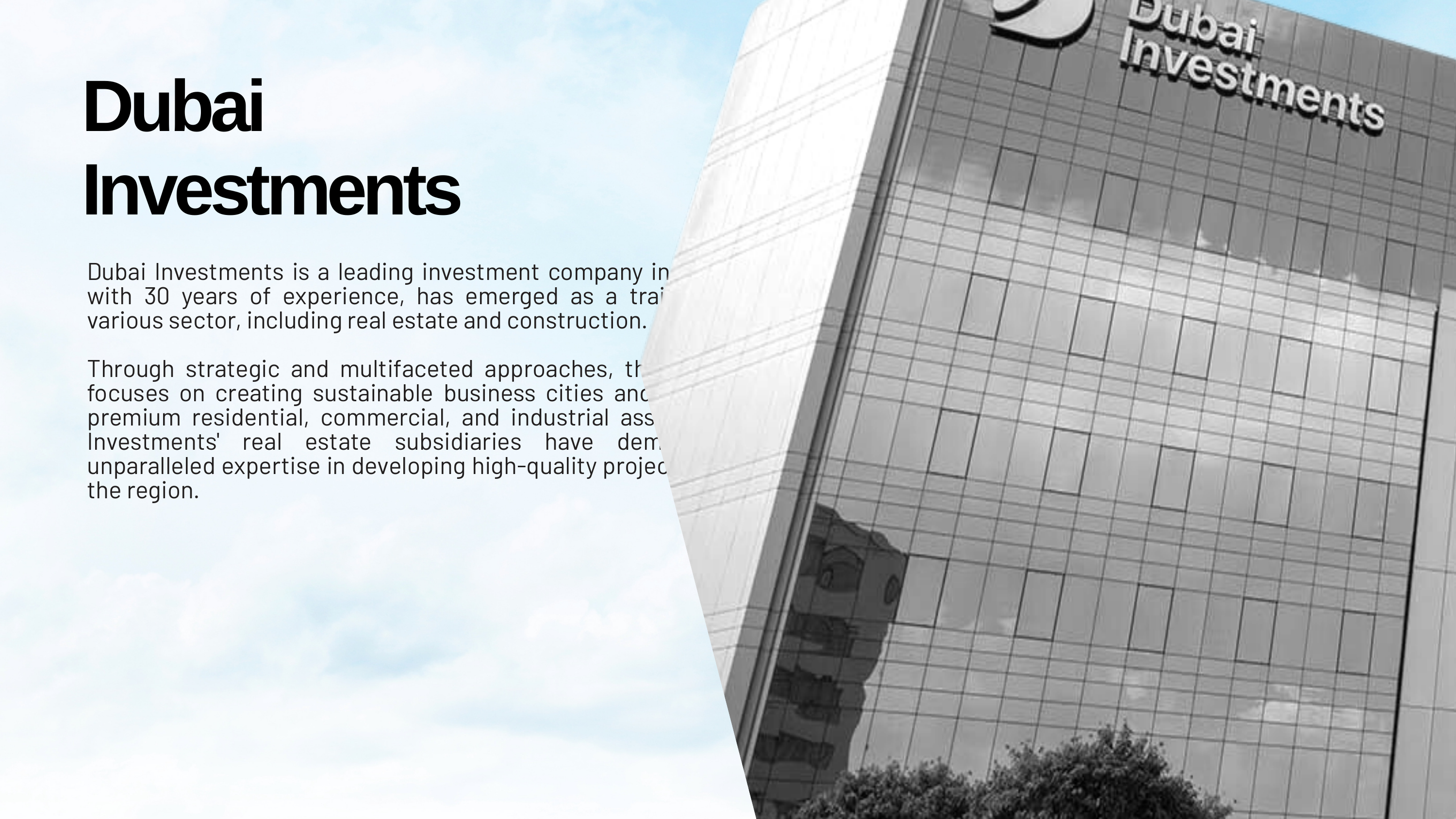

Dubai
Investments
Dubai Investments is a leading investment company in the UAE with 30 years of experience, has emerged as a trailblazer in various sector, including real estate and construction.

Through strategic and multifaceted approaches, the company focuses on creating sustainable business cities and delivering premium residential, commercial, and industrial assets. Dubai Investments' real estate subsidiaries have demonstrated unparalleled expertise in developing high-quality projects across the region.

+